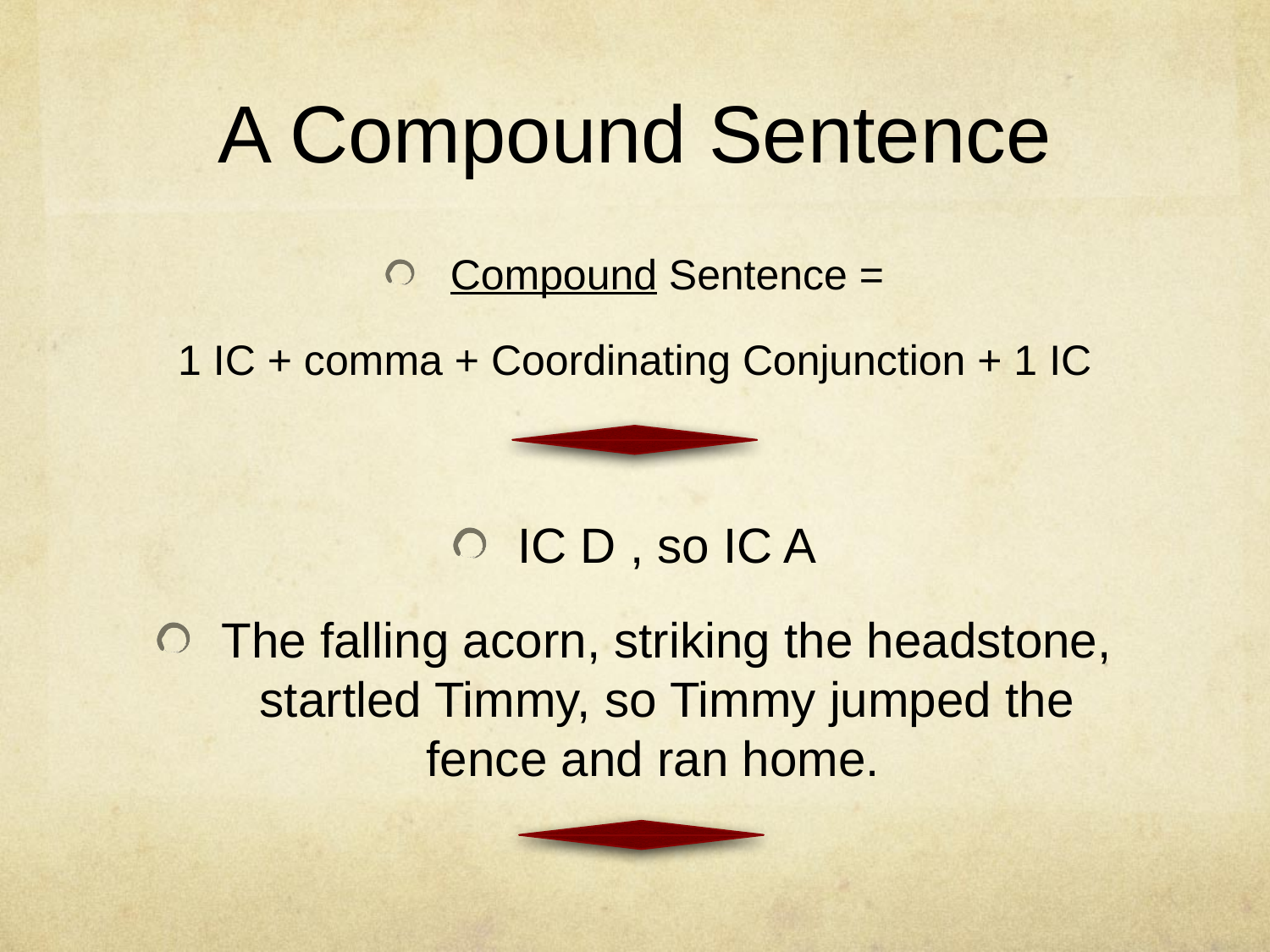

# A Compound Sentence
Compound Sentence =
 1 IC + comma + Coordinating Conjunction + 1 IC

IC D , so IC A
The falling acorn, striking the headstone, startled Timmy, so Timmy jumped the fence and ran home.